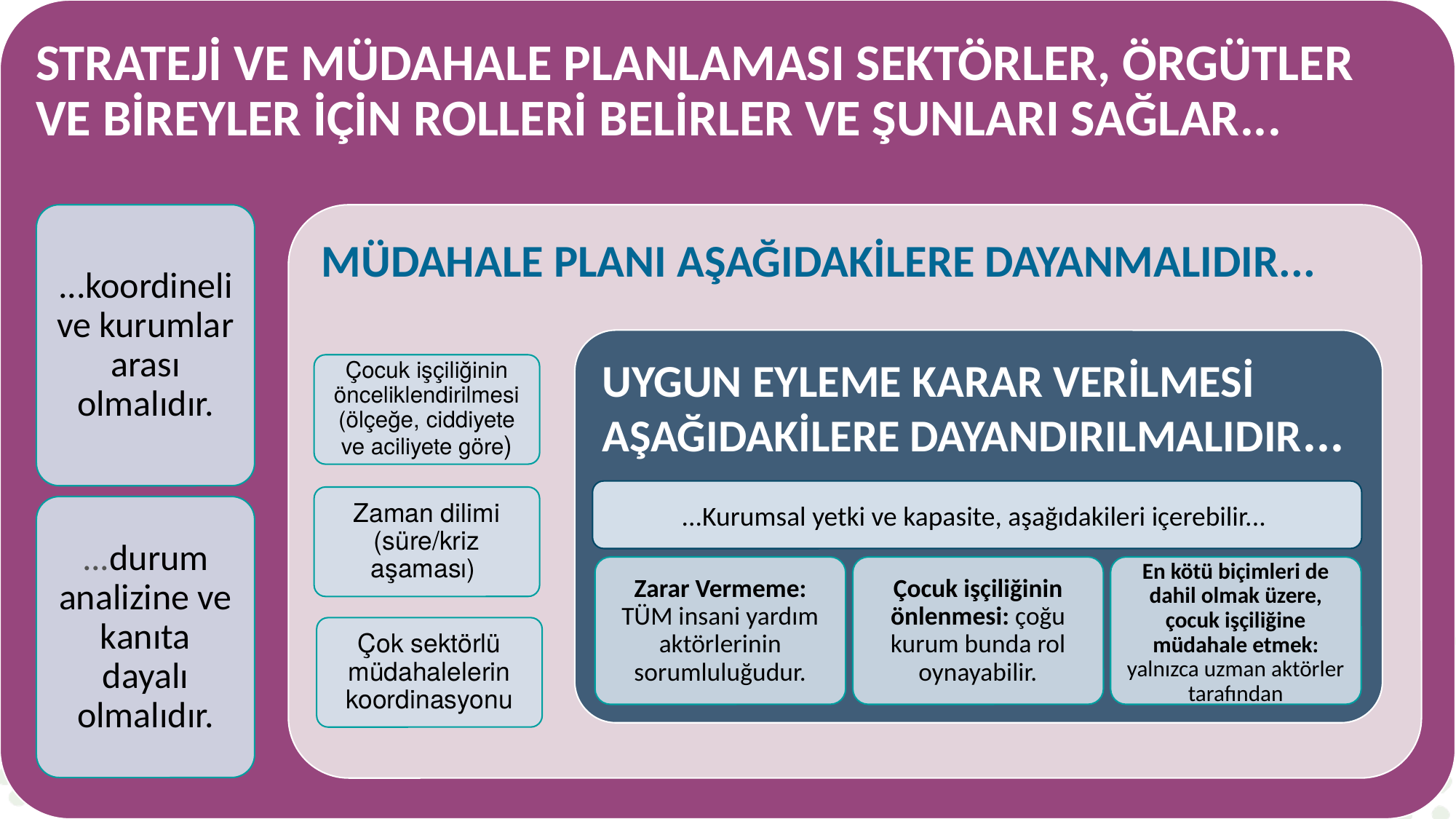

STRATEJİ VE MÜDAHALE PLANLAMASI SEKTÖRLER, ÖRGÜTLER VE BİREYLER İÇİN ROLLERİ BELİRLER VE ŞUNLARI SAĞLAR...

...koordineli ve kurumlar arası olmalıdır.
MÜDAHALE PLANI AŞAĞIDAKİLERE DAYANMALIDIR...

UYGUN EYLEME KARAR VERİLMESİ AŞAĞIDAKİLERE DAYANDIRILMALIDIR...

Çocuk işçiliğinin önceliklendirilmesi (ölçeğe, ciddiyete ve aciliyete göre)

Zaman dilimi (süre/kriz aşaması)

...durum analizine ve kanıta dayalı olmalıdır.

Zarar Vermeme: TÜM insani yardım aktörlerinin sorumluluğudur.
Çocuk işçiliğinin önlenmesi: çoğu kurum bunda rol oynayabilir.
En kötü biçimleri de dahil olmak üzere, çocuk işçiliğine müdahale etmek: yalnızca uzman aktörler tarafından

Çok sektörlü müdahalelerin koordinasyonu
...Kurumsal yetki ve kapasite, aşağıdakileri içerebilir...